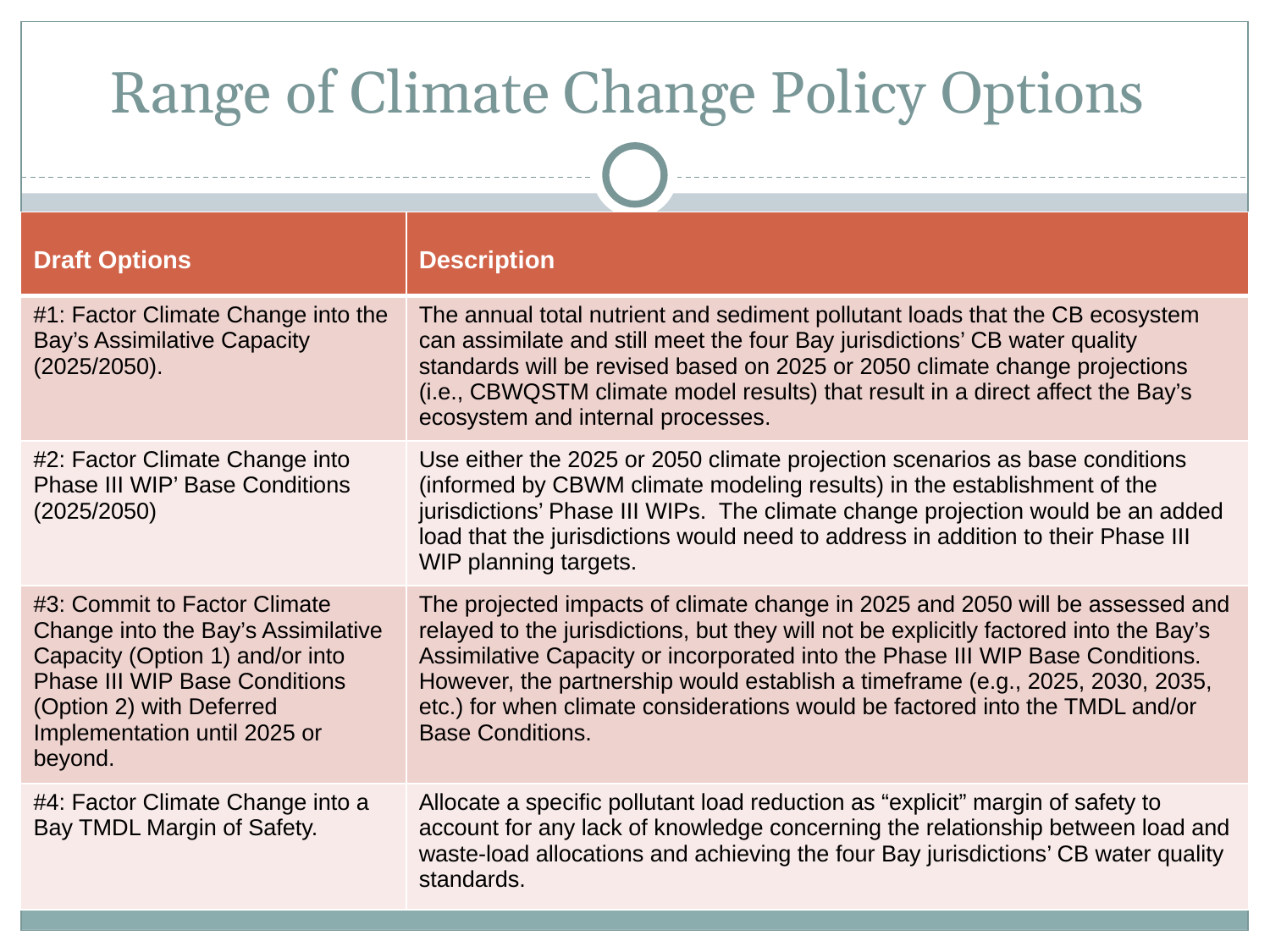

# Range of Climate Change Policy Options
| Draft Options | Description |
| --- | --- |
| #1: Factor Climate Change into the Bay’s Assimilative Capacity (2025/2050). | The annual total nutrient and sediment pollutant loads that the CB ecosystem can assimilate and still meet the four Bay jurisdictions’ CB water quality standards will be revised based on 2025 or 2050 climate change projections (i.e., CBWQSTM climate model results) that result in a direct affect the Bay’s ecosystem and internal processes. |
| #2: Factor Climate Change into Phase III WIP’ Base Conditions (2025/2050) | Use either the 2025 or 2050 climate projection scenarios as base conditions (informed by CBWM climate modeling results) in the establishment of the jurisdictions’ Phase III WIPs. The climate change projection would be an added load that the jurisdictions would need to address in addition to their Phase III WIP planning targets. |
| #3: Commit to Factor Climate Change into the Bay’s Assimilative Capacity (Option 1) and/or into Phase III WIP Base Conditions (Option 2) with Deferred Implementation until 2025 or beyond. | The projected impacts of climate change in 2025 and 2050 will be assessed and relayed to the jurisdictions, but they will not be explicitly factored into the Bay’s Assimilative Capacity or incorporated into the Phase III WIP Base Conditions. However, the partnership would establish a timeframe (e.g., 2025, 2030, 2035, etc.) for when climate considerations would be factored into the TMDL and/or Base Conditions. |
| #4: Factor Climate Change into a Bay TMDL Margin of Safety. | Allocate a specific pollutant load reduction as “explicit” margin of safety to account for any lack of knowledge concerning the relationship between load and waste-load allocations and achieving the four Bay jurisdictions’ CB water quality standards. |